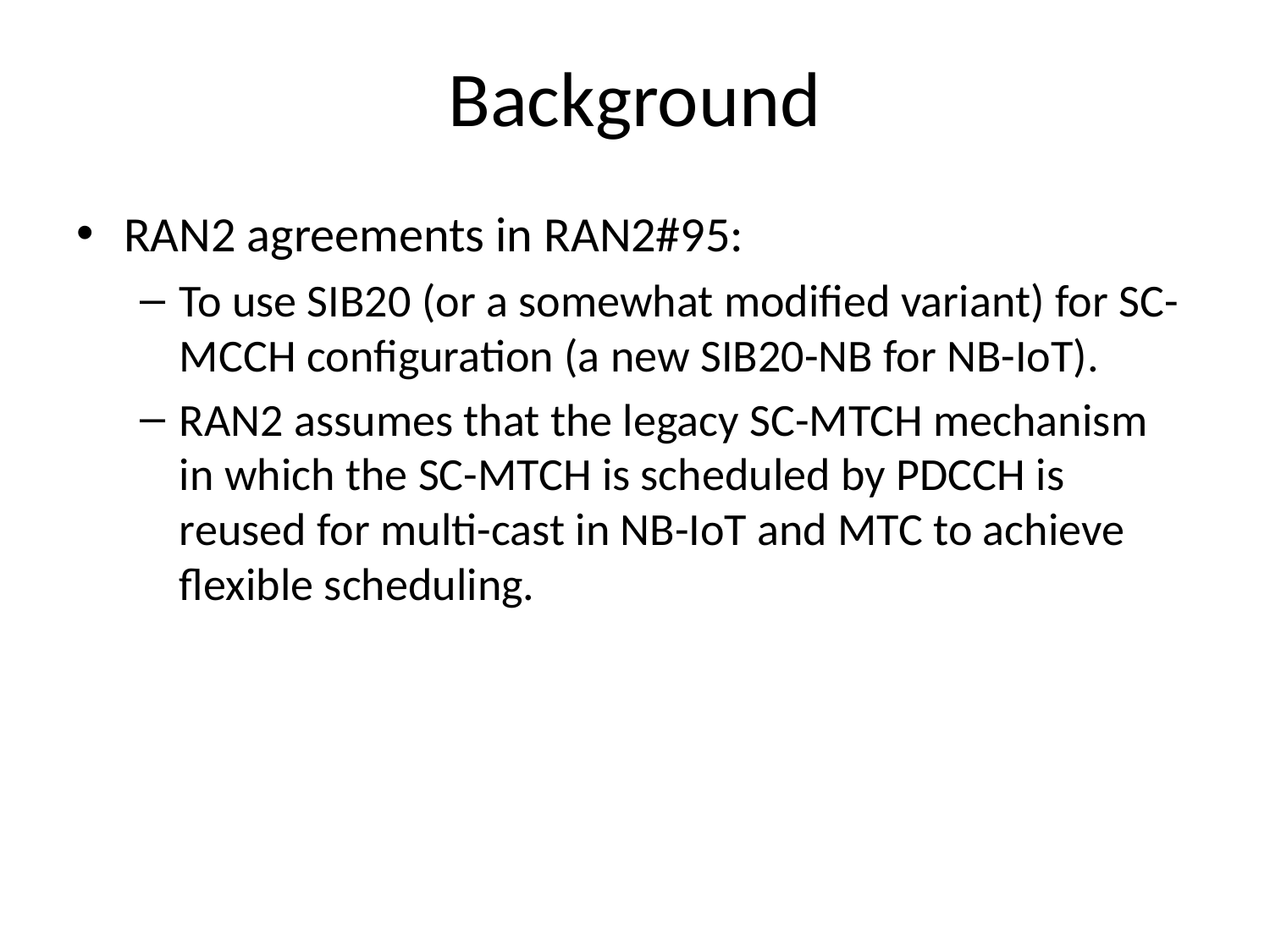

# Background
RAN2 agreements in RAN2#95:
To use SIB20 (or a somewhat modified variant) for SC-MCCH configuration (a new SIB20-NB for NB-IoT).
RAN2 assumes that the legacy SC-MTCH mechanism in which the SC-MTCH is scheduled by PDCCH is reused for multi-cast in NB-IoT and MTC to achieve flexible scheduling.